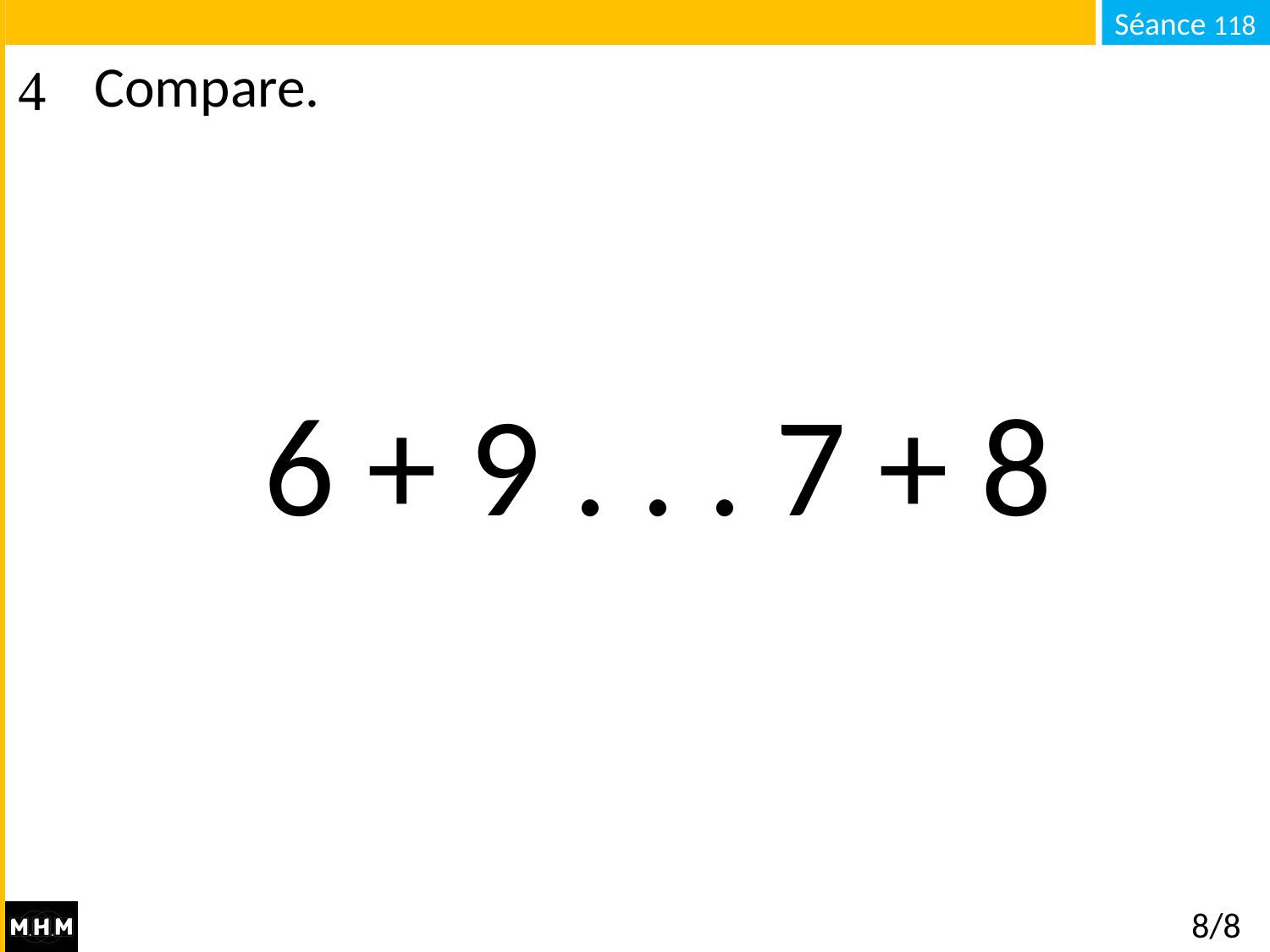

# Compare.
6 + 9 . . . 7 + 8
8/8